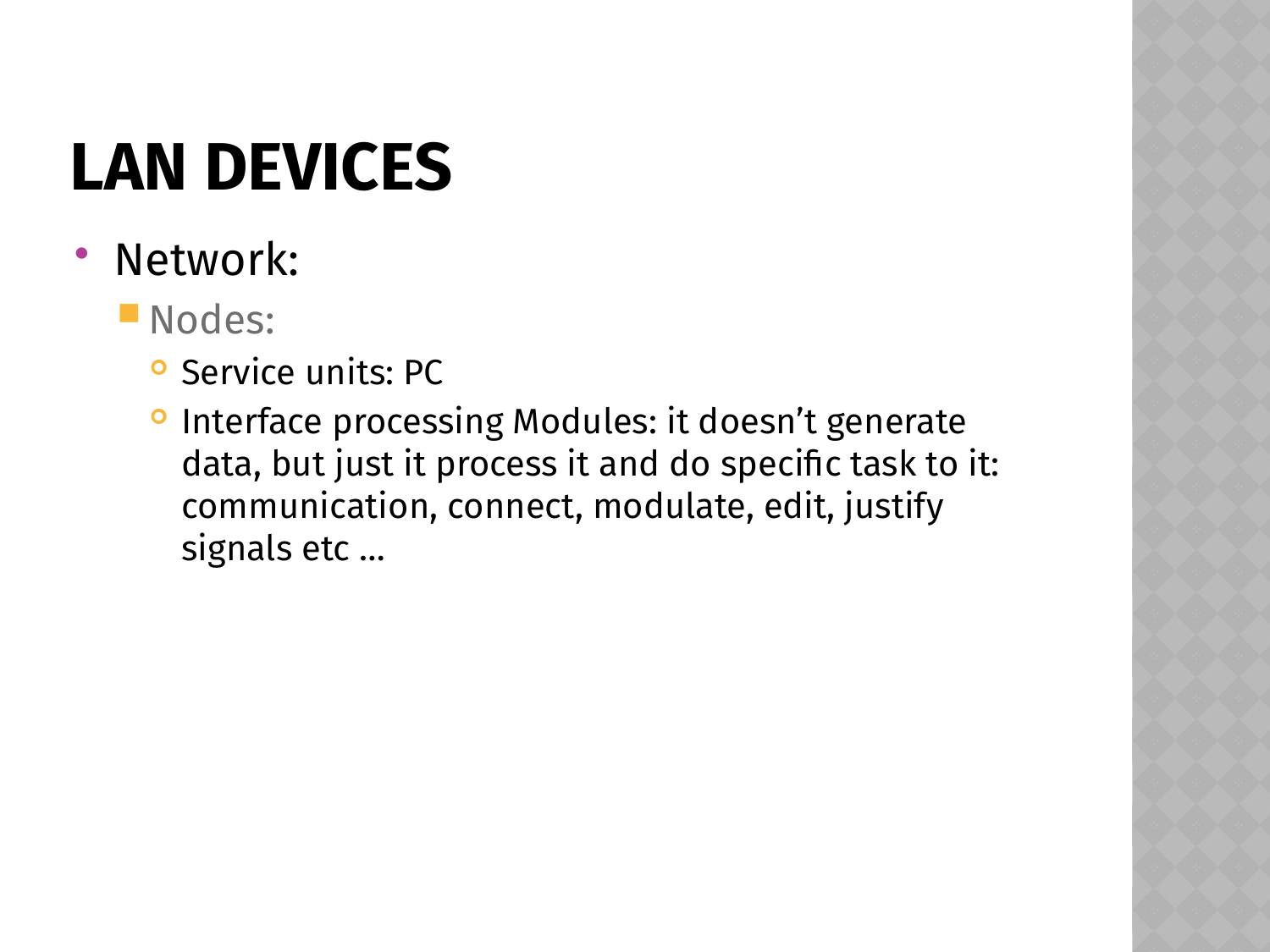

# Lan devices
Network:
Nodes:
Service units: PC
Interface processing Modules: it doesn’t generate data, but just it process it and do specific task to it: communication, connect, modulate, edit, justify signals etc …